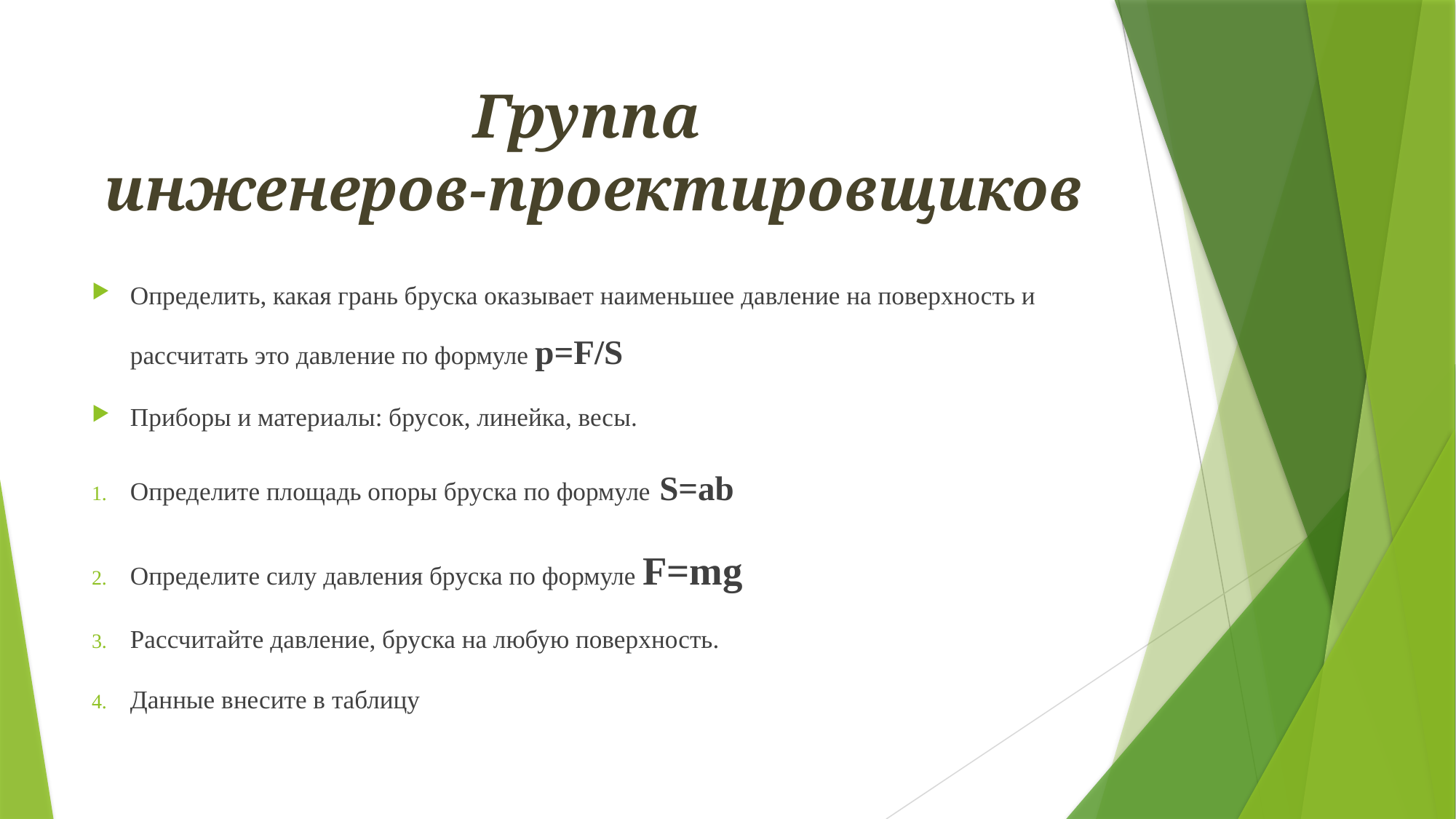

# Группа инженеров-проектировщиков
Определить, какая грань бруска оказывает наименьшее давление на поверхность и рассчитать это давление по формуле р=F/S
Приборы и материалы: брусок, линейка, весы.
Определите площадь опоры бруска по формуле S=ab
Определите силу давления бруска по формуле F=mg
Рассчитайте давление, бруска на любую поверхность.
Данные внесите в таблицу